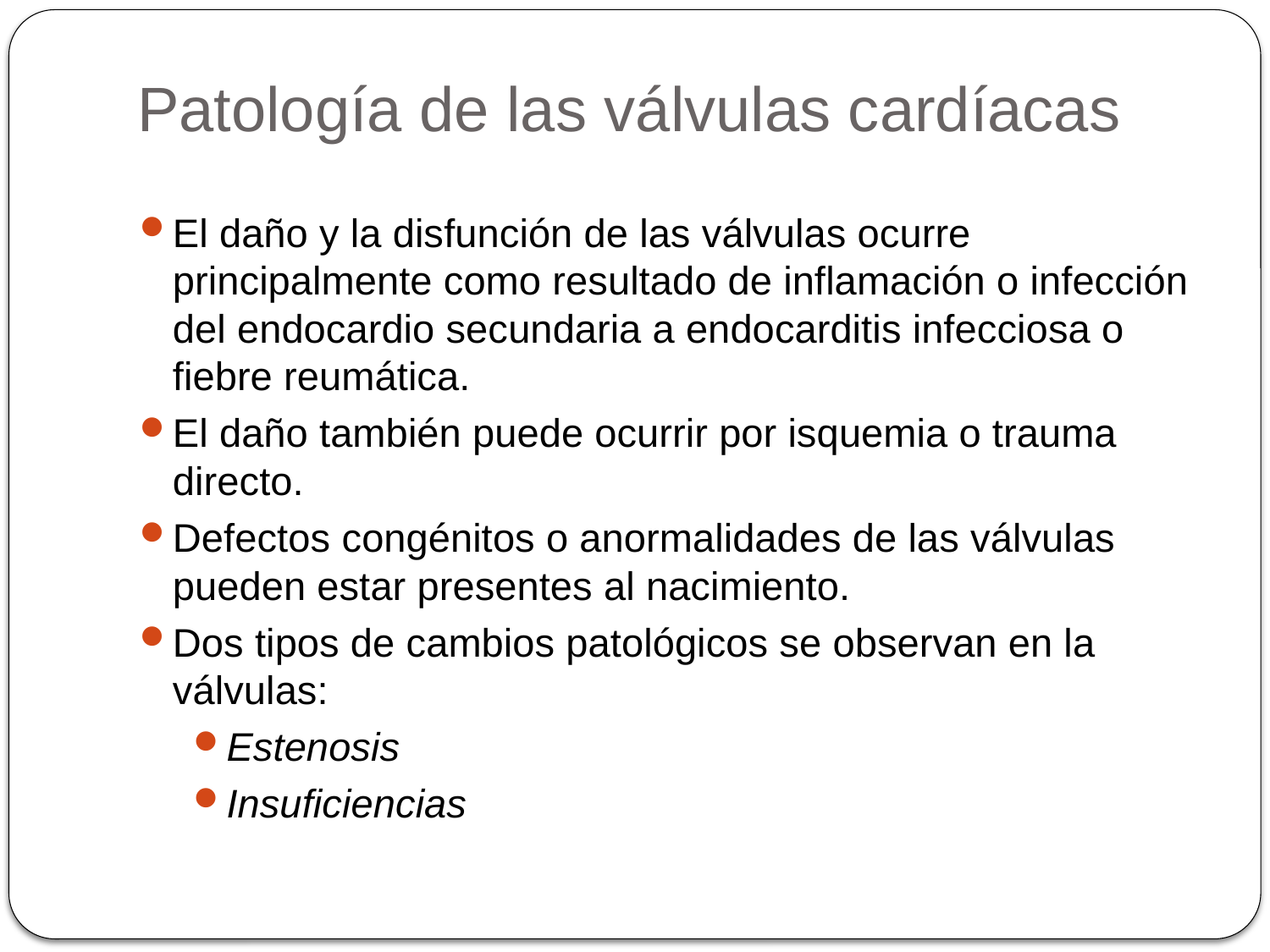

# Patología de las válvulas cardíacas
El daño y la disfunción de las válvulas ocurre principalmente como resultado de inflamación o infección del endocardio secundaria a endocarditis infecciosa o fiebre reumática.
El daño también puede ocurrir por isquemia o trauma directo.
Defectos congénitos o anormalidades de las válvulas pueden estar presentes al nacimiento.
Dos tipos de cambios patológicos se observan en la válvulas:
Estenosis
Insuficiencias